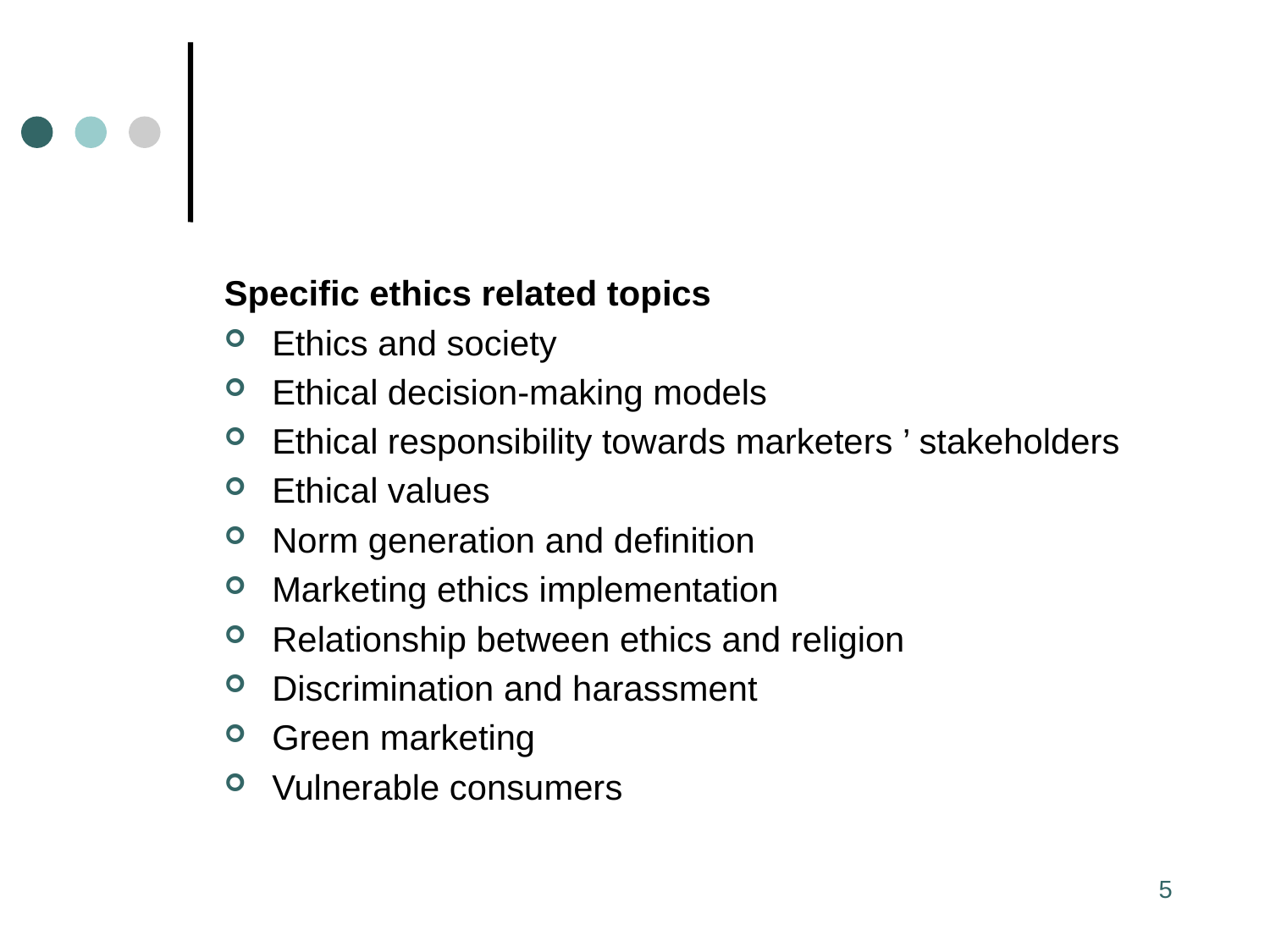

#
Specific ethics related topics
Ethics and society
Ethical decision-making models
Ethical responsibility towards marketers ’ stakeholders
Ethical values
Norm generation and definition
Marketing ethics implementation
Relationship between ethics and religion
Discrimination and harassment
Green marketing
Vulnerable consumers

5